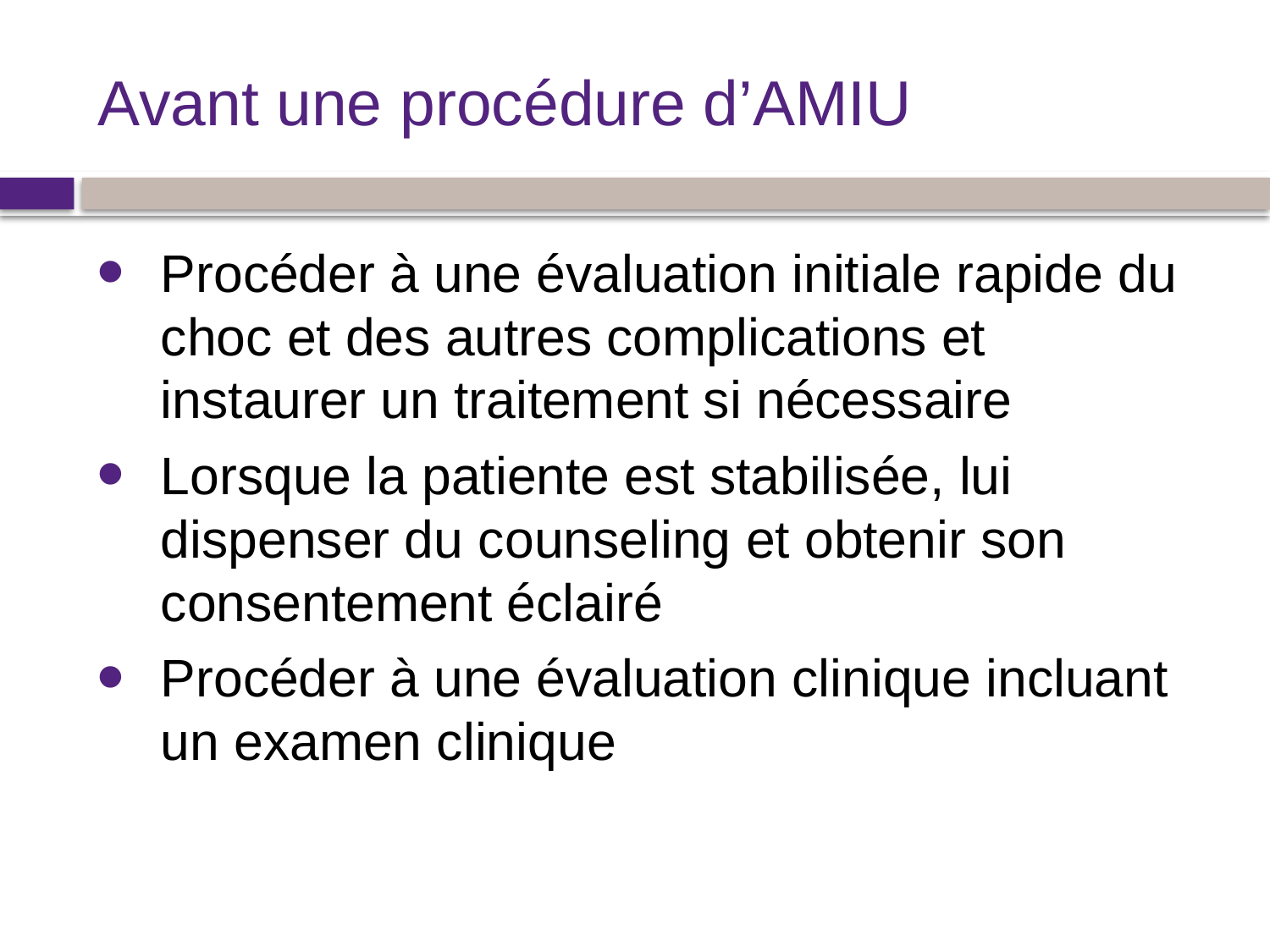

# Avant une procédure d’AMIU
Procéder à une évaluation initiale rapide du choc et des autres complications et instaurer un traitement si nécessaire
Lorsque la patiente est stabilisée, lui dispenser du counseling et obtenir son consentement éclairé
Procéder à une évaluation clinique incluant un examen clinique